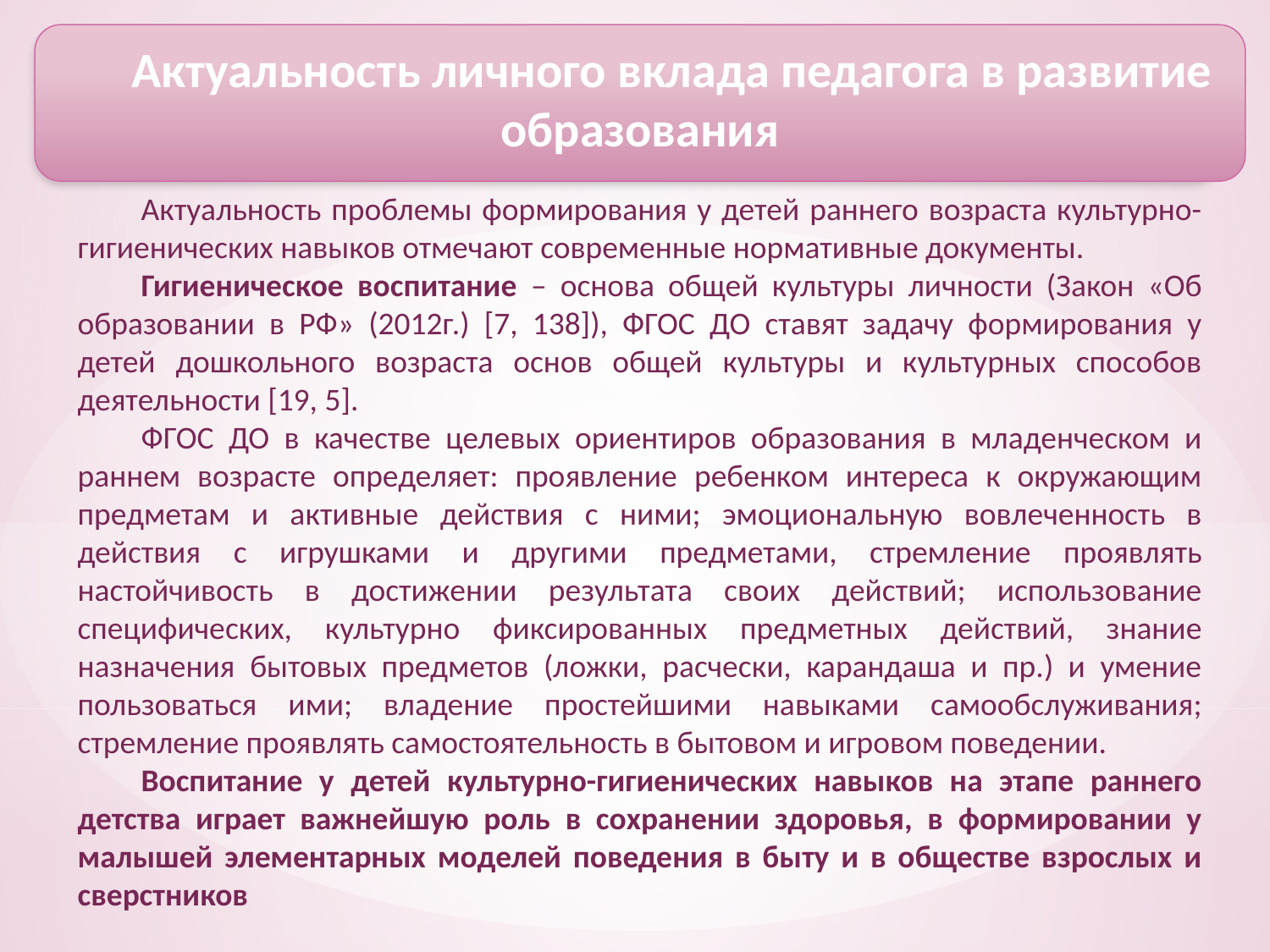

Актуальность личного вклада педагога в развитие образования

Актуальность проблемы формирования у детей раннего возраста культурно-гигиенических навыков отмечают современные нормативные документы.
Гигиеническое воспитание – основа общей культуры личности (Закон «Об образовании в РФ» (2012г.) [7, 138]), ФГОС ДО ставят задачу формирования у детей дошкольного возраста основ общей культуры и культурных способов деятельности [19, 5].
ФГОС ДО в качестве целевых ориентиров образования в младенческом и раннем возрасте определяет: проявление ребенком интереса к окружающим предметам и активные действия с ними; эмоциональную вовлеченность в действия с игрушками и другими предметами, стремление проявлять настойчивость в достижении результата своих действий; использование специфических, культурно фиксированных предметных действий, знание назначения бытовых предметов (ложки, расчески, карандаша и пр.) и умение пользоваться ими; владение простейшими навыками самообслуживания; стремление проявлять самостоятельность в бытовом и игровом поведении.
Воспитание у детей культурно-гигиенических навыков на этапе раннего детства играет важнейшую роль в сохранении здоровья, в формировании у малышей элементарных моделей поведения в быту и в обществе взрослых и сверстников